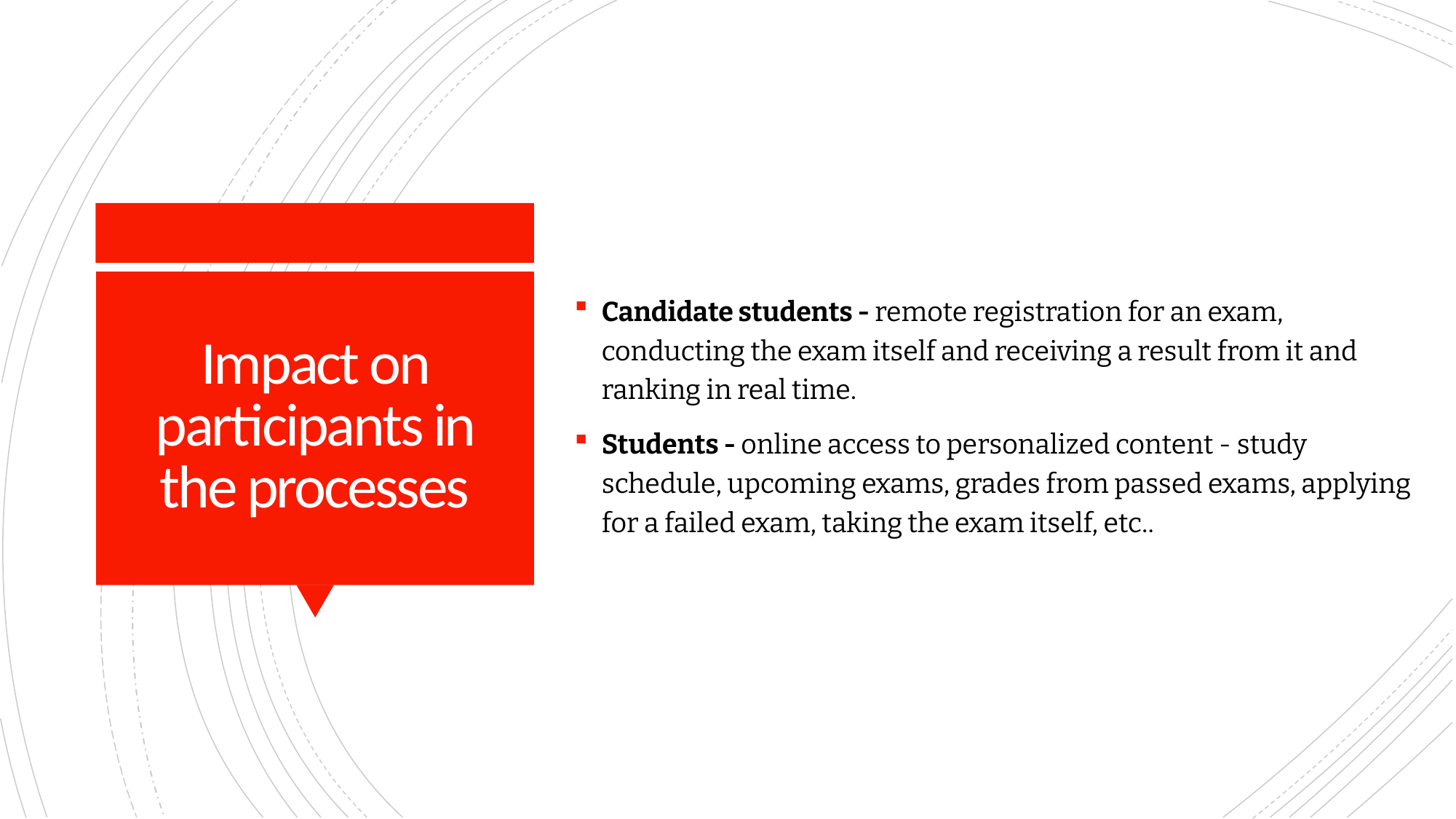

Candidate students - remote registration for an exam, conducting the exam itself and receiving a result from it and ranking in real time.
Students - online access to personalized content - study schedule, upcoming exams, grades from passed exams, applying for a failed exam, taking the exam itself, etc..
# Impact on participants in the processes